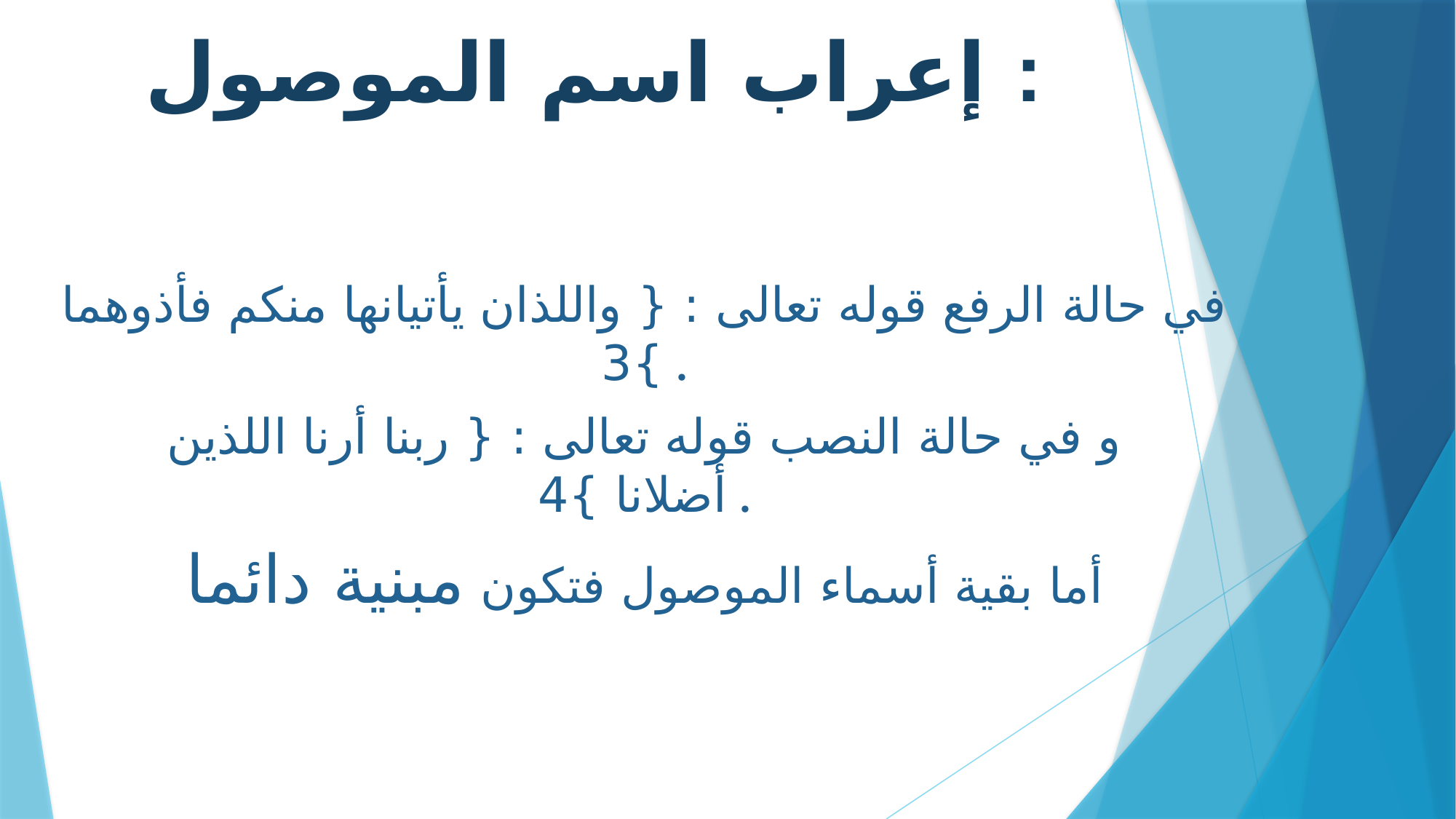

# إعراب اسم الموصول :

في حالة الرفع قوله تعالى : { واللذان يأتيانها منكم فأذوهما }3 .
و في حالة النصب قوله تعالى : { ربنا أرنا اللذين أضلانا }4 .
أما بقية أسماء الموصول فتكون مبنية دائما